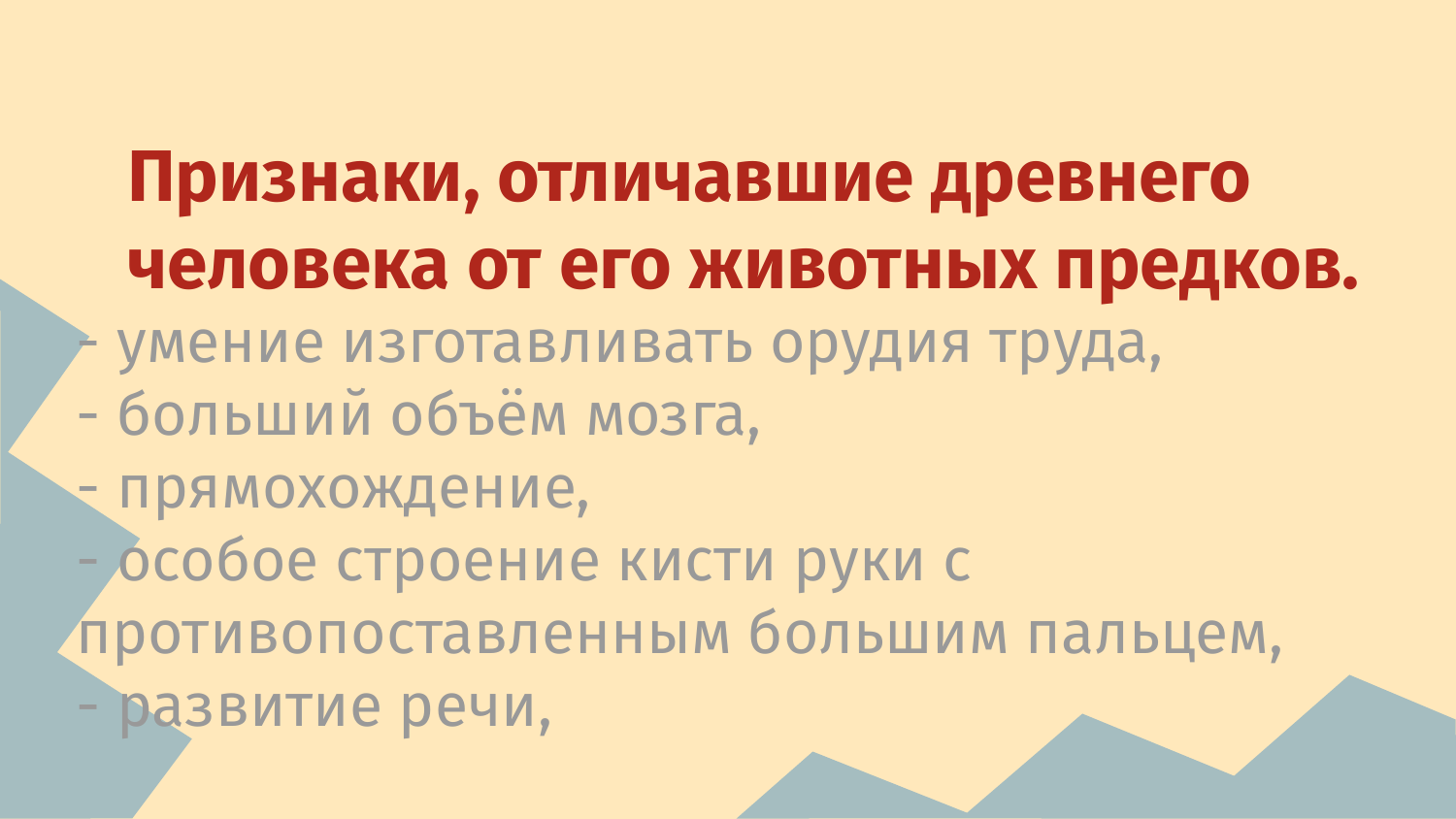

# Признаки, отличавшие древнего человека от его животных предков.
- умение изготавливать орудия труда,
- больший объём мозга,
- прямохождение,
- особое строение кисти руки с противопоставленным большим пальцем,
- развитие речи,